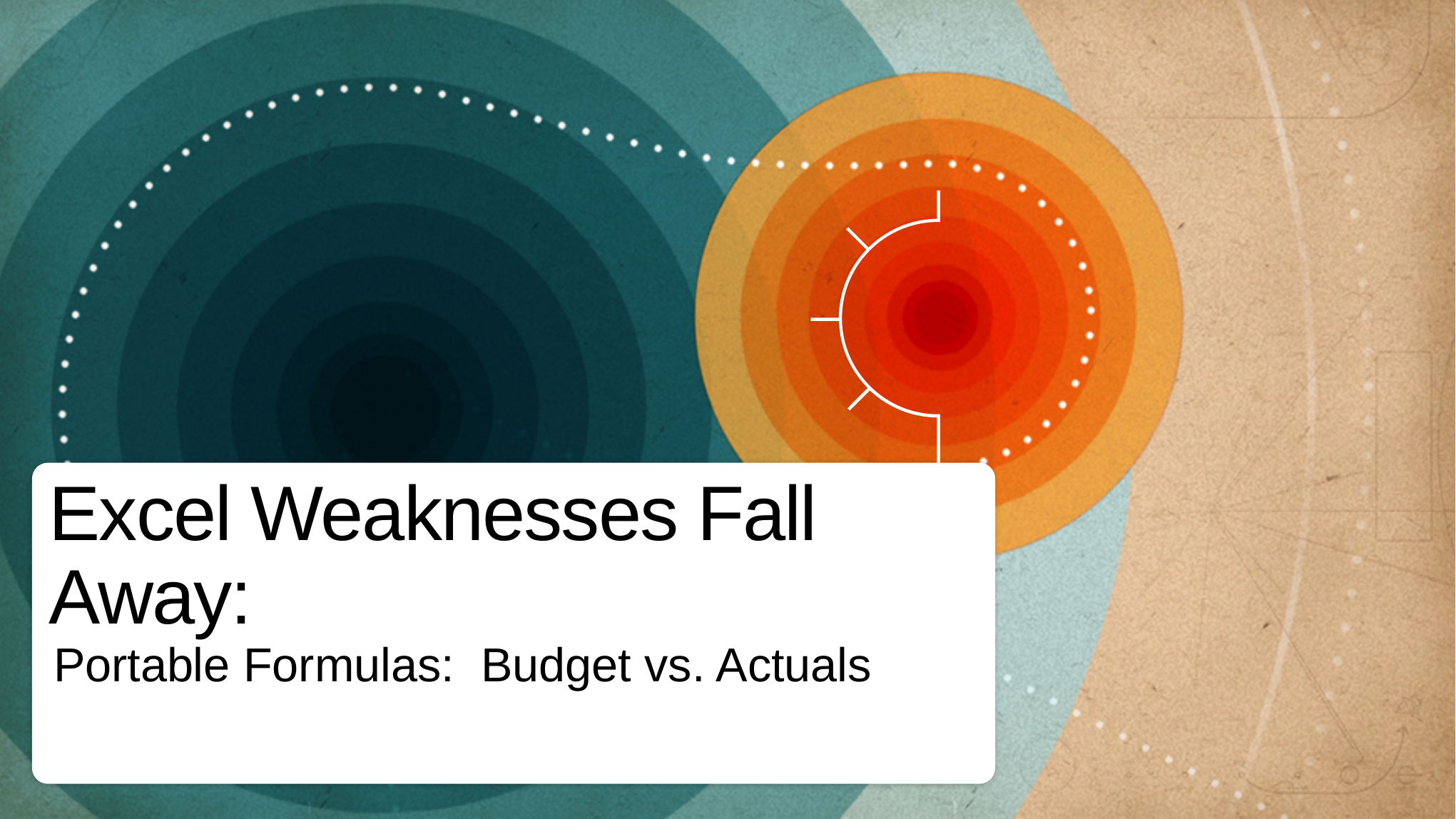

# Excel Weaknesses Fall Away:
Portable Formulas:  Budget vs. Actuals